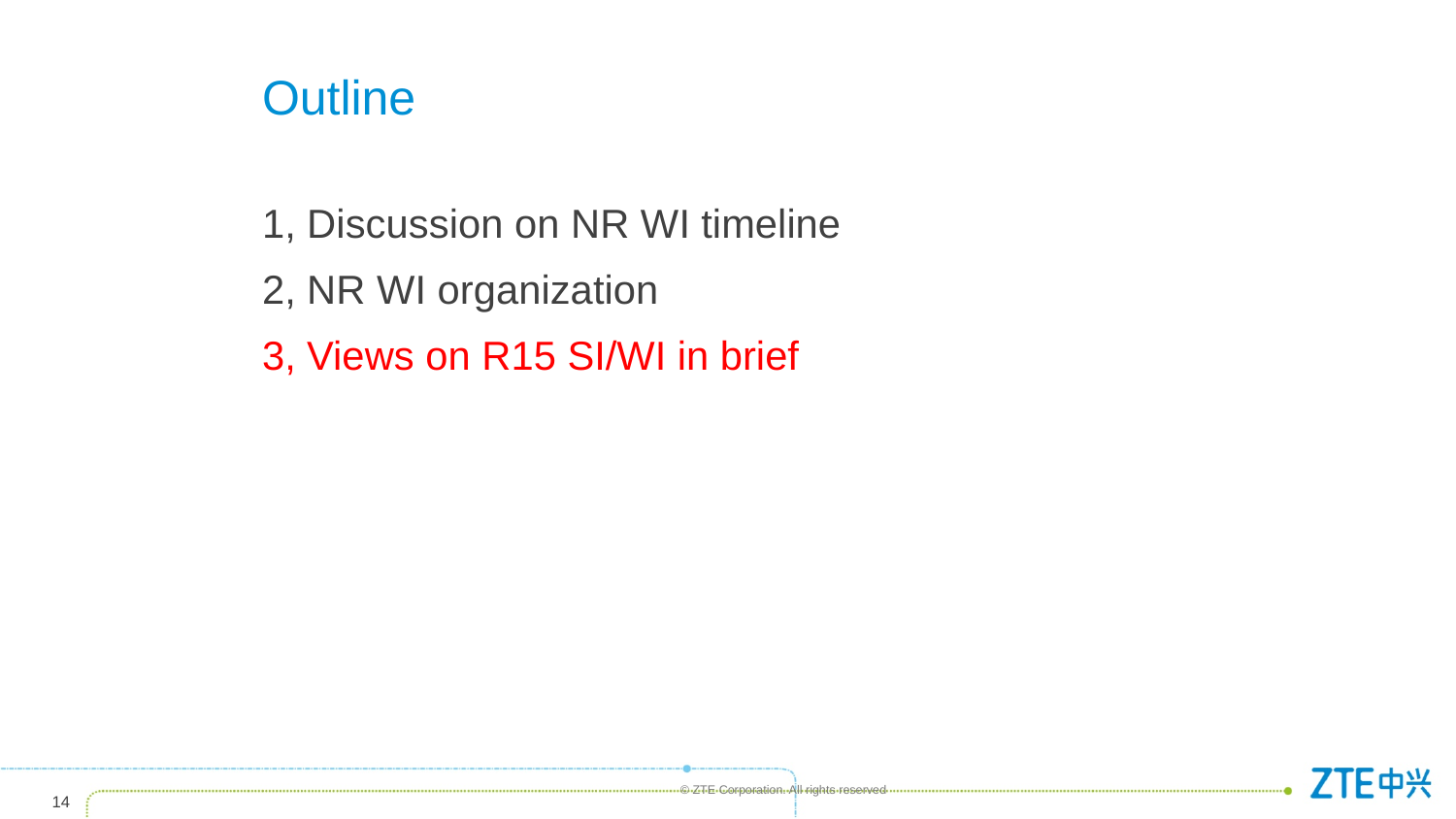

# Outline
1, Discussion on NR WI timeline
2, NR WI organization
3, Views on R15 SI/WI in brief